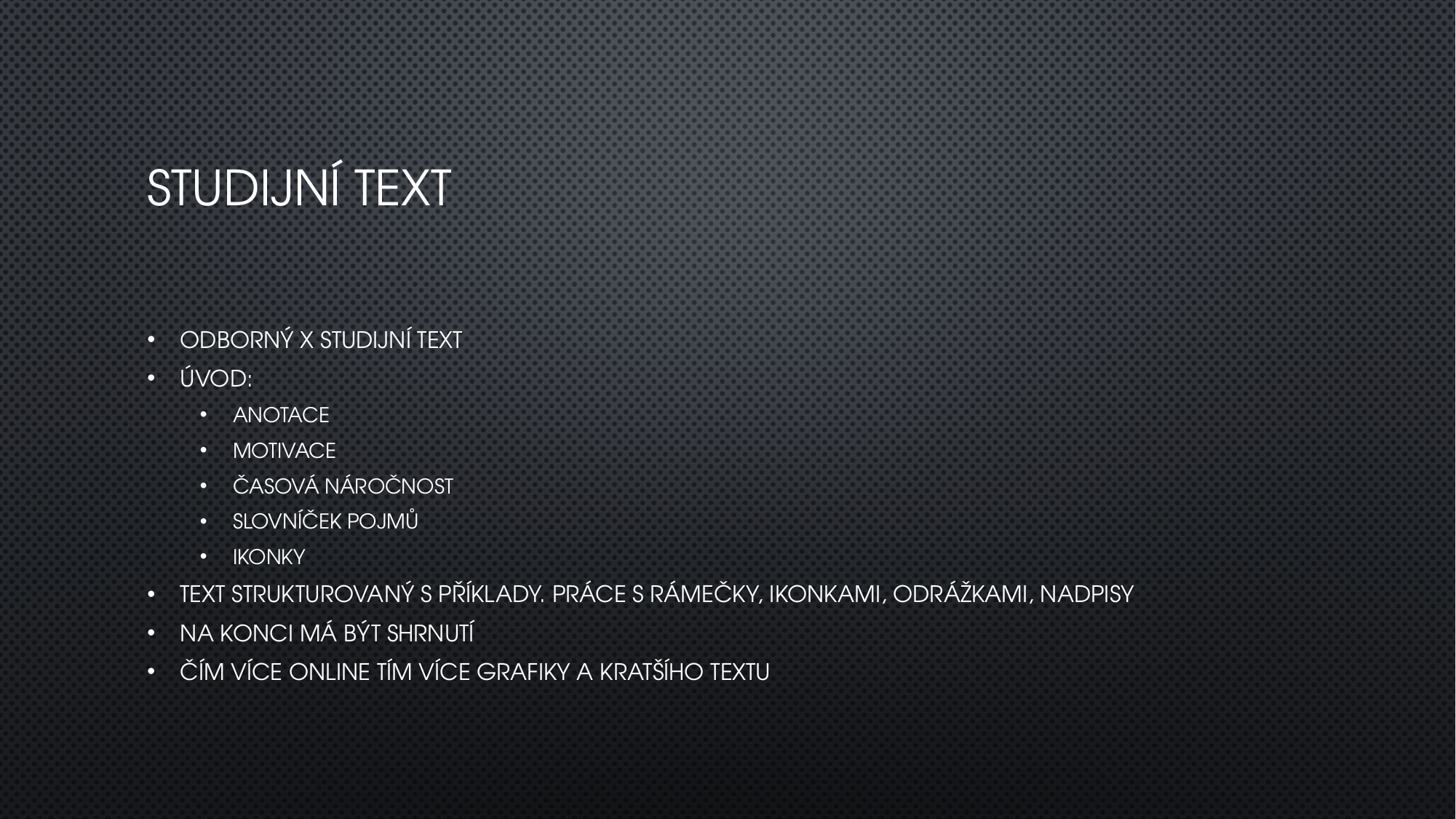

# Studijní text
Odborný x studijní text
Úvod:
Anotace
Motivace
Časová náročnost
Slovníček pojmů
Ikonky
Text strukturovaný s příklady. Práce s rámečky, ikonkami, odrážkami, nadpisy
Na konci má být shrnutí
Čím více online tím více grafiky a kratšího textu